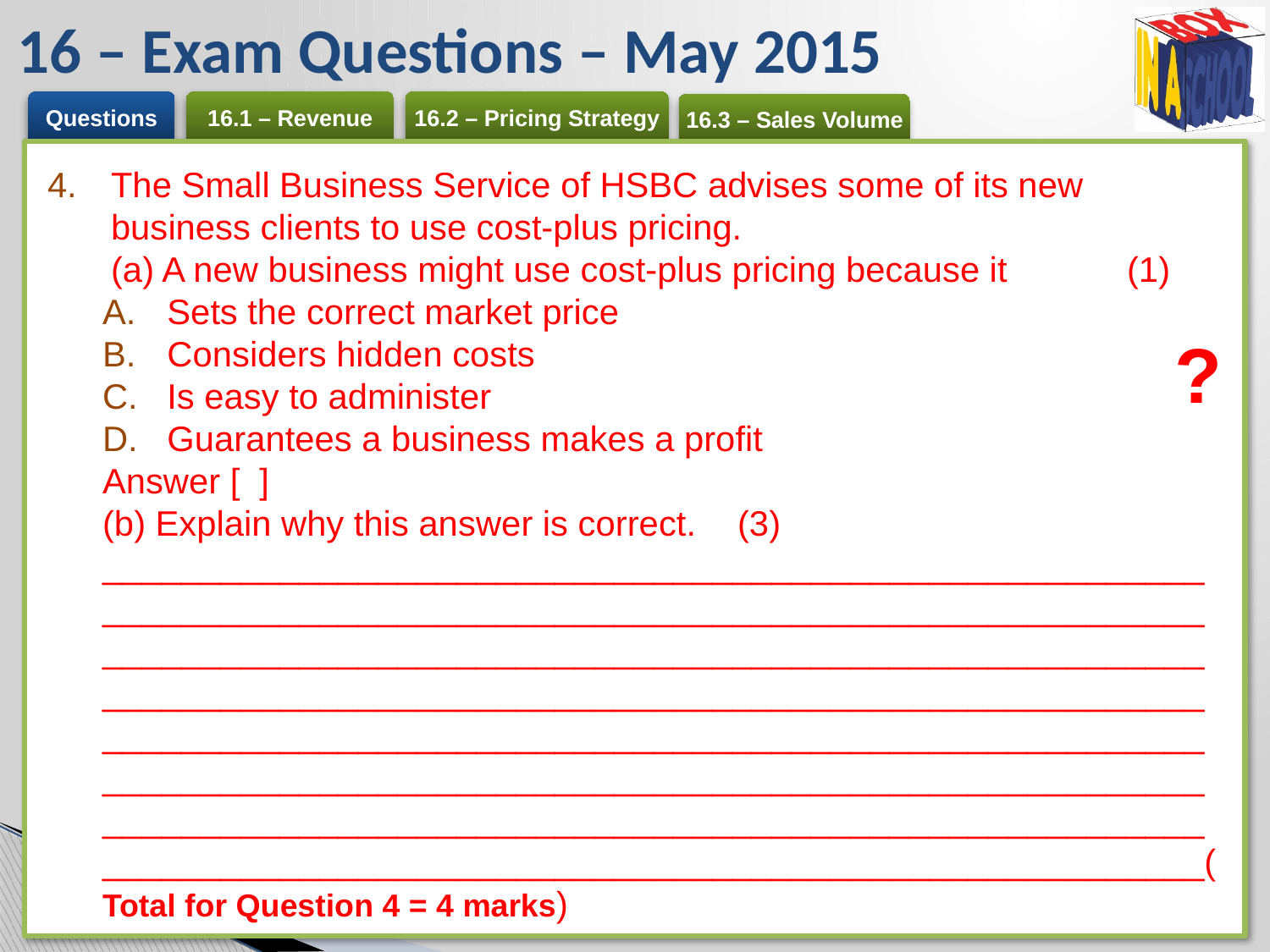

# 16 – Exam Questions – May 2015
The Small Business Service of HSBC advises some of its new business clients to use cost-plus pricing.
(a) A new business might use cost-plus pricing because it	(1)
Sets the correct market price
Considers hidden costs
Is easy to administer
Guarantees a business makes a profit
Answer [  ]
(b) Explain why this answer is correct.	(3)
________________________________________________________________________________________________________________________________________________________________________________________________________________________________________________________________________________________________________________________________________________________________________________________________________________________________________________________________(Total for Question 4 = 4 marks)
?